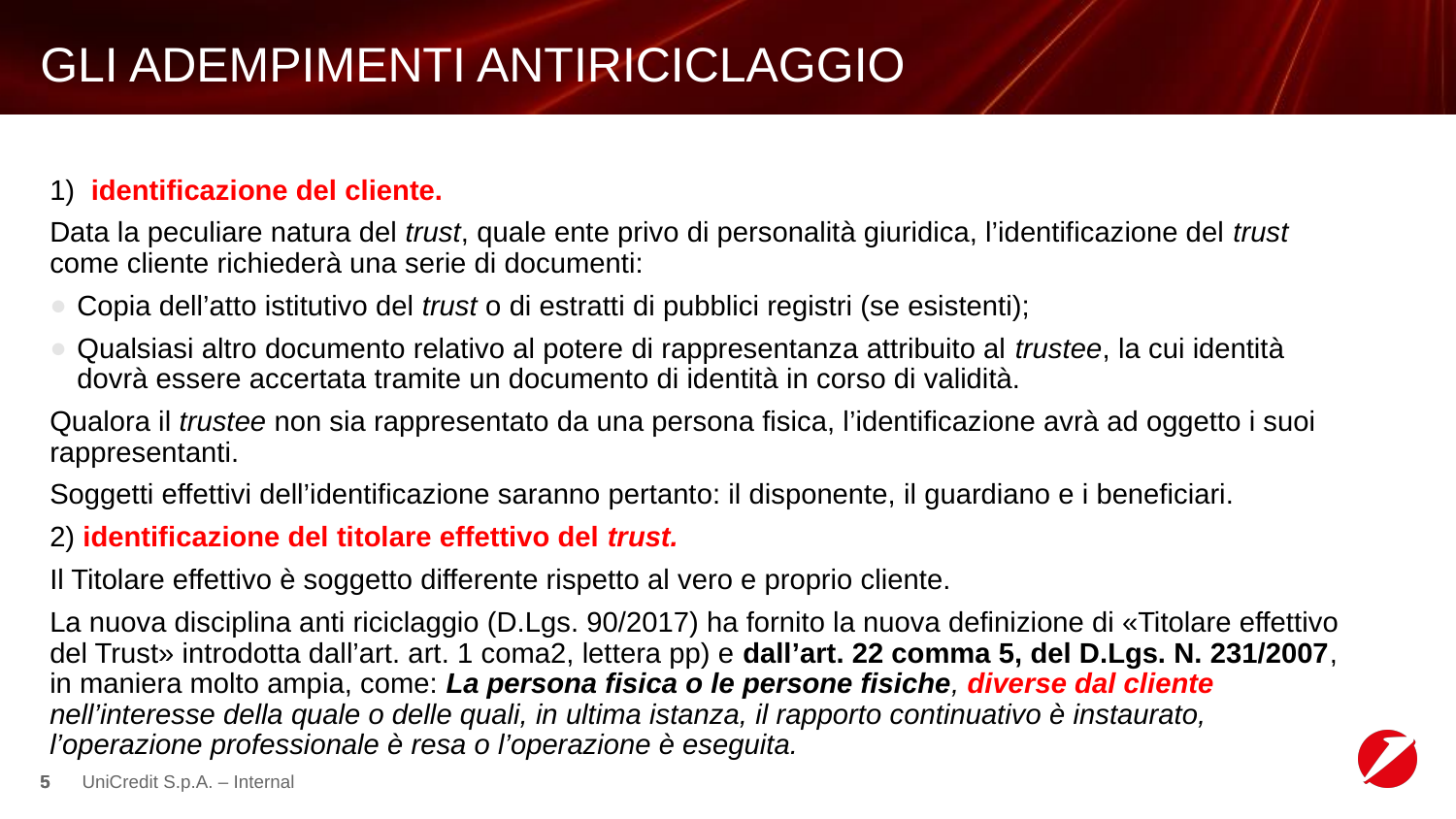

# GLI ADEMPIMENTI ANTIRICICLAGGIO

1)  identificazione del cliente.
Data la peculiare natura del trust, quale ente privo di personalità giuridica, l’identificazione del trust come cliente richiederà una serie di documenti:
Copia dell’atto istitutivo del trust o di estratti di pubblici registri (se esistenti);
Qualsiasi altro documento relativo al potere di rappresentanza attribuito al trustee, la cui identità dovrà essere accertata tramite un documento di identità in corso di validità.
Qualora il trustee non sia rappresentato da una persona fisica, l’identificazione avrà ad oggetto i suoi rappresentanti.
Soggetti effettivi dell’identificazione saranno pertanto: il disponente, il guardiano e i beneficiari.
2) identificazione del titolare effettivo del trust.
Il Titolare effettivo è soggetto differente rispetto al vero e proprio cliente.
La nuova disciplina anti riciclaggio (D.Lgs. 90/2017) ha fornito la nuova definizione di «Titolare effettivo del Trust» introdotta dall’art. art. 1 coma2, lettera pp) e dall’art. 22 comma 5, del D.Lgs. N. 231/2007, in maniera molto ampia, come: La persona fisica o le persone fisiche, diverse dal cliente nell’interesse della quale o delle quali, in ultima istanza, il rapporto continuativo è instaurato, l’operazione professionale è resa o l’operazione è eseguita.

UniCredit S.p.A. – Internal